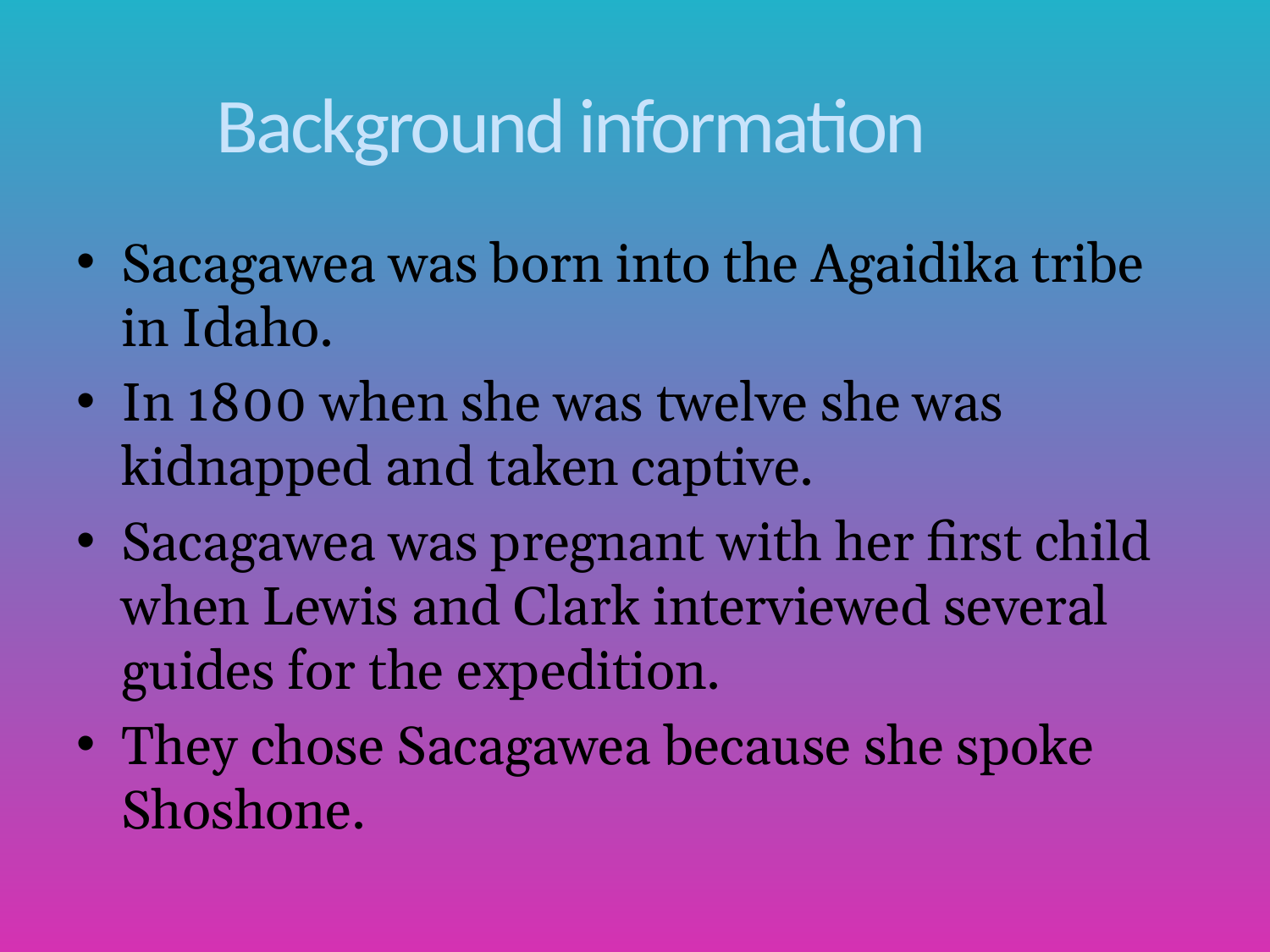

# Background information
Sacagawea was born into the Agaidika tribe in Idaho.
In 1800 when she was twelve she was kidnapped and taken captive.
Sacagawea was pregnant with her first child when Lewis and Clark interviewed several guides for the expedition.
They chose Sacagawea because she spoke Shoshone.